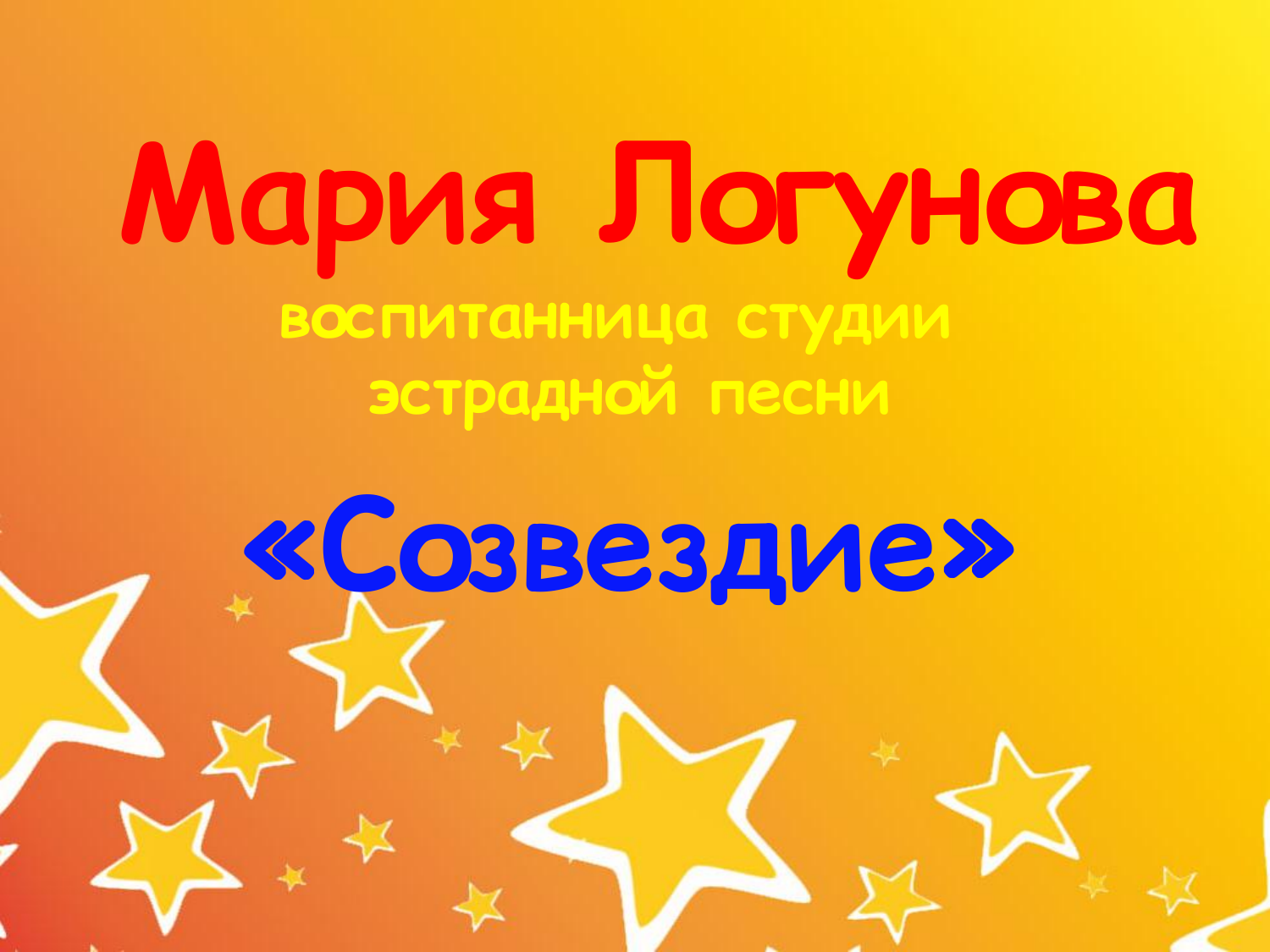

Мария Логунова
воспитанница студии
эстрадной песни
«Созвездие»